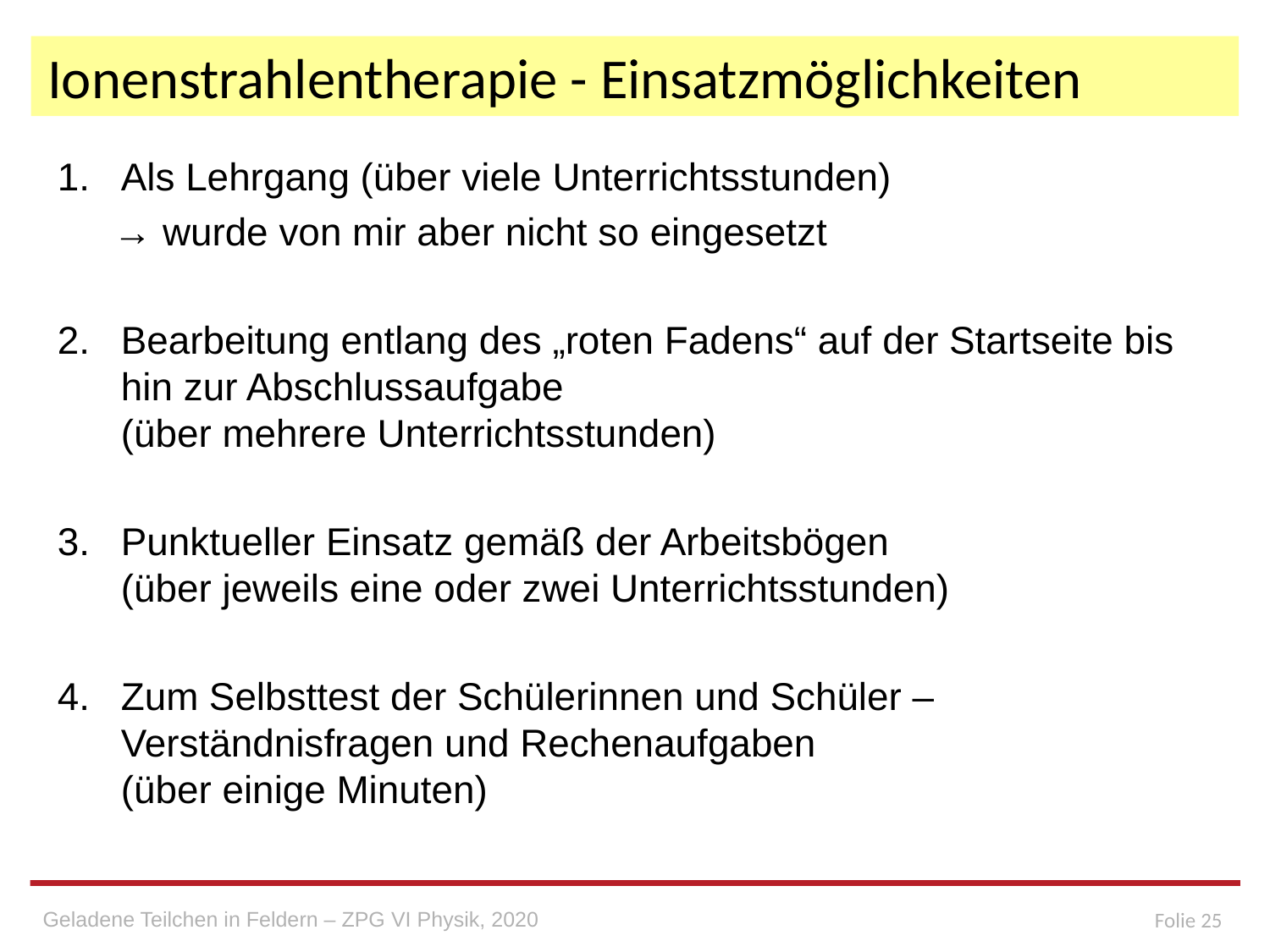

# Ionenstrahlentherapie - Einsatzmöglichkeiten
Als Lehrgang (über viele Unterrichtsstunden)
→ wurde von mir aber nicht so eingesetzt

Bearbeitung entlang des „roten Fadens“ auf der Startseite bis hin zur Abschlussaufgabe
(über mehrere Unterrichtsstunden)

Punktueller Einsatz gemäß der Arbeitsbögen
(über jeweils eine oder zwei Unterrichtsstunden)

Zum Selbsttest der Schülerinnen und Schüler – Verständnisfragen und Rechenaufgaben
(über einige Minuten)

Geladene Teilchen in Feldern – ZPG VI Physik, 2020
Folie 25